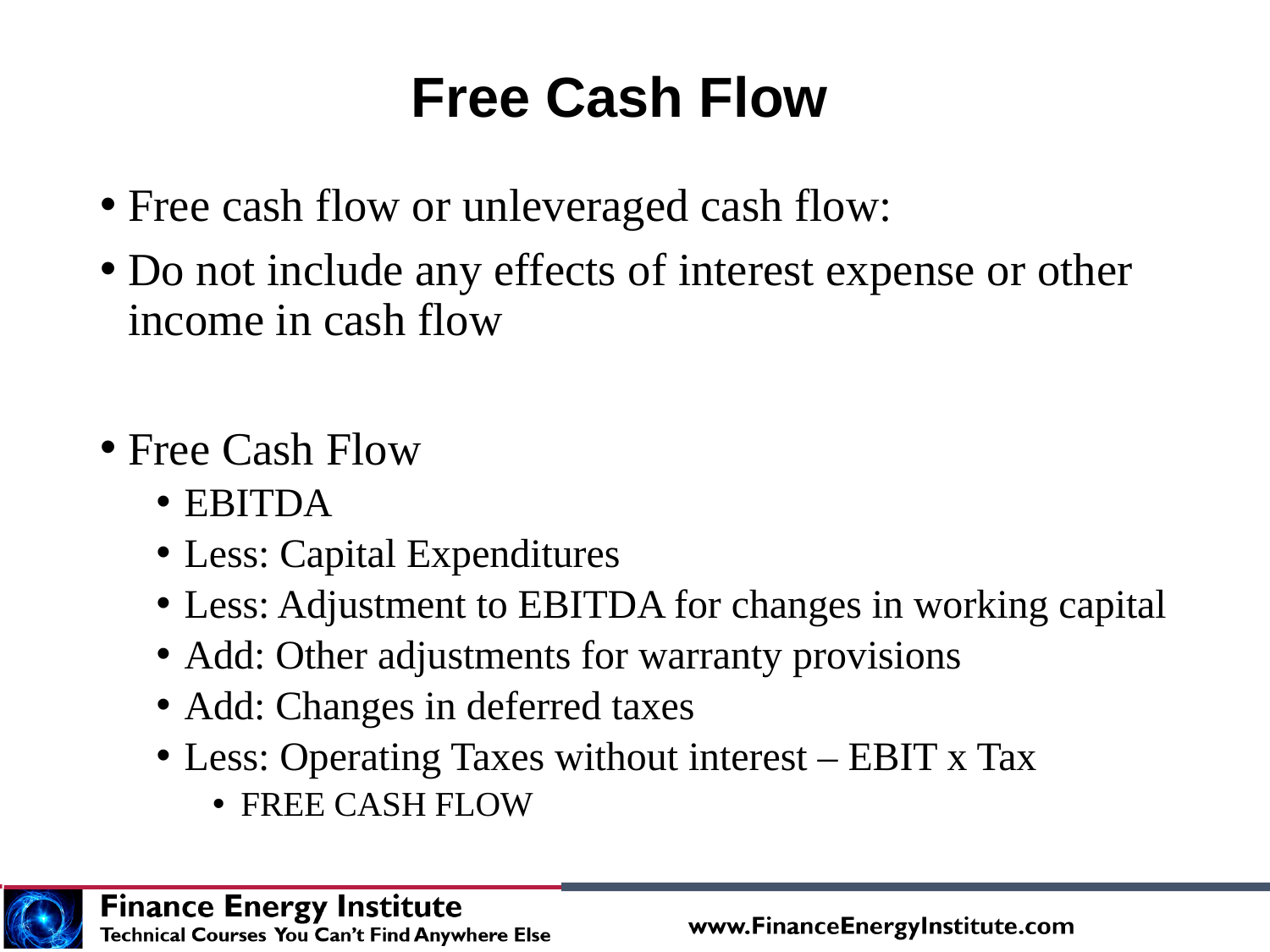

# Free Cash Flow
Free cash flow or unleveraged cash flow:
Do not include any effects of interest expense or other income in cash flow

Free Cash Flow
EBITDA
Less: Capital Expenditures
Less: Adjustment to EBITDA for changes in working capital
Add: Other adjustments for warranty provisions
Add: Changes in deferred taxes
Less: Operating Taxes without interest – EBIT x Tax
FREE CASH FLOW